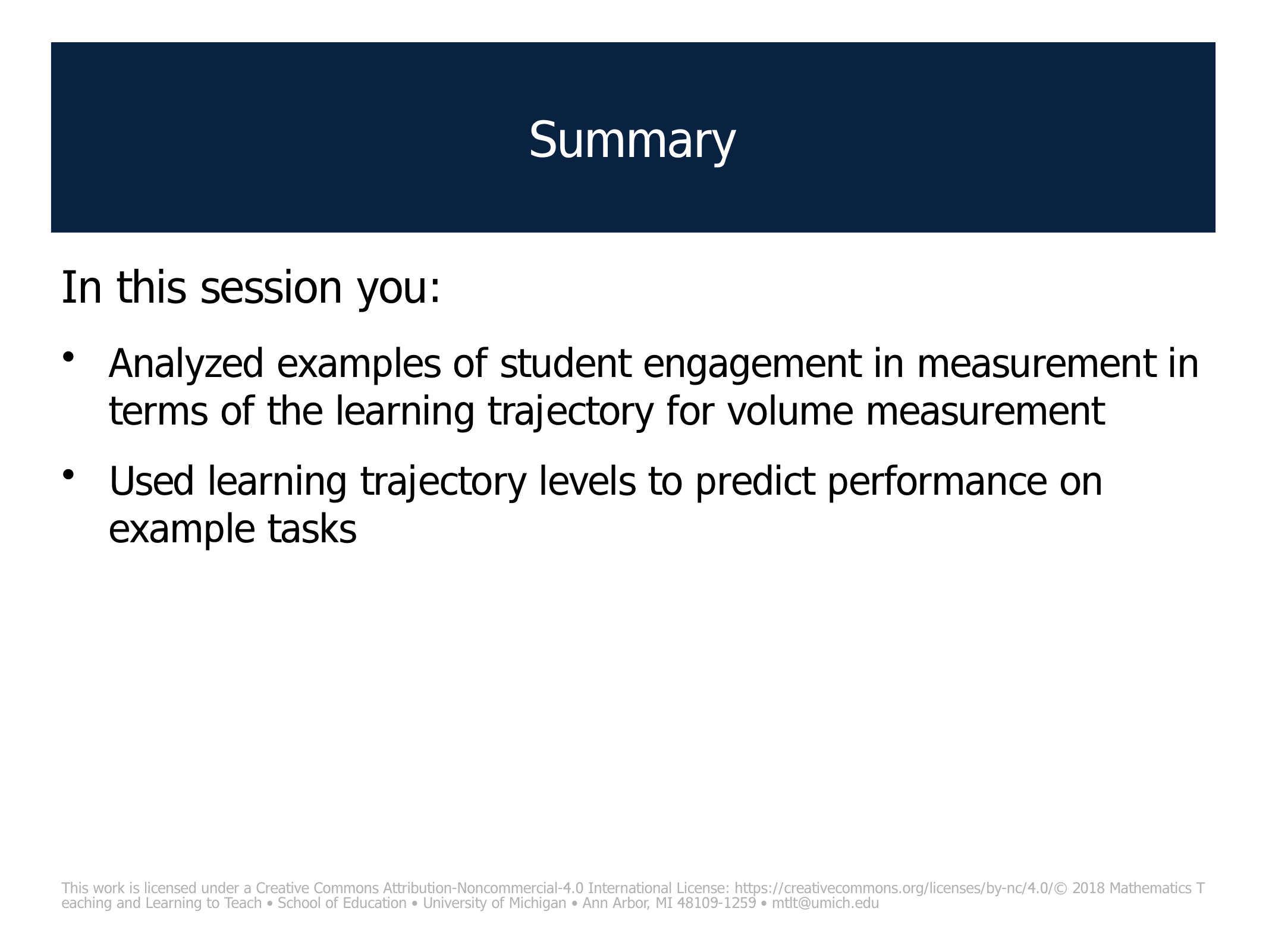

# Summary
In this session you:
Analyzed examples of student engagement in measurement in terms of the learning trajectory for volume measurement
Used learning trajectory levels to predict performance on example tasks
This work is licensed under a Creative Commons Attribution-Noncommercial-4.0 International License: https://creativecommons.org/licenses/by-nc/4.0/
© 2018 Mathematics Teaching and Learning to Teach • School of Education • University of Michigan • Ann Arbor, MI 48109-1259 • mtlt@umich.edu